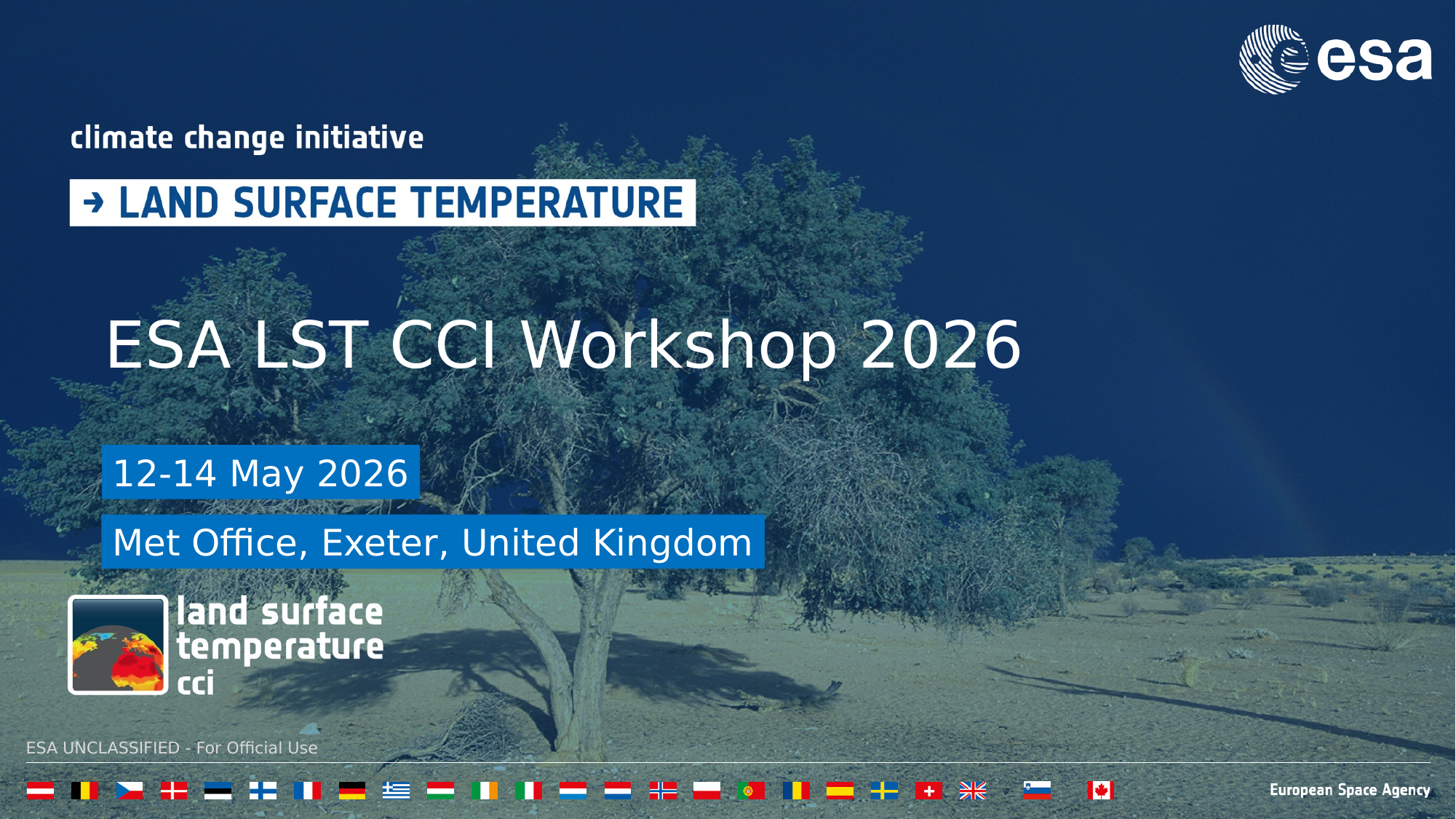

# ESA LST CCI Workshop 2026
12-14 May 2026
Met Office, Exeter, United Kingdom